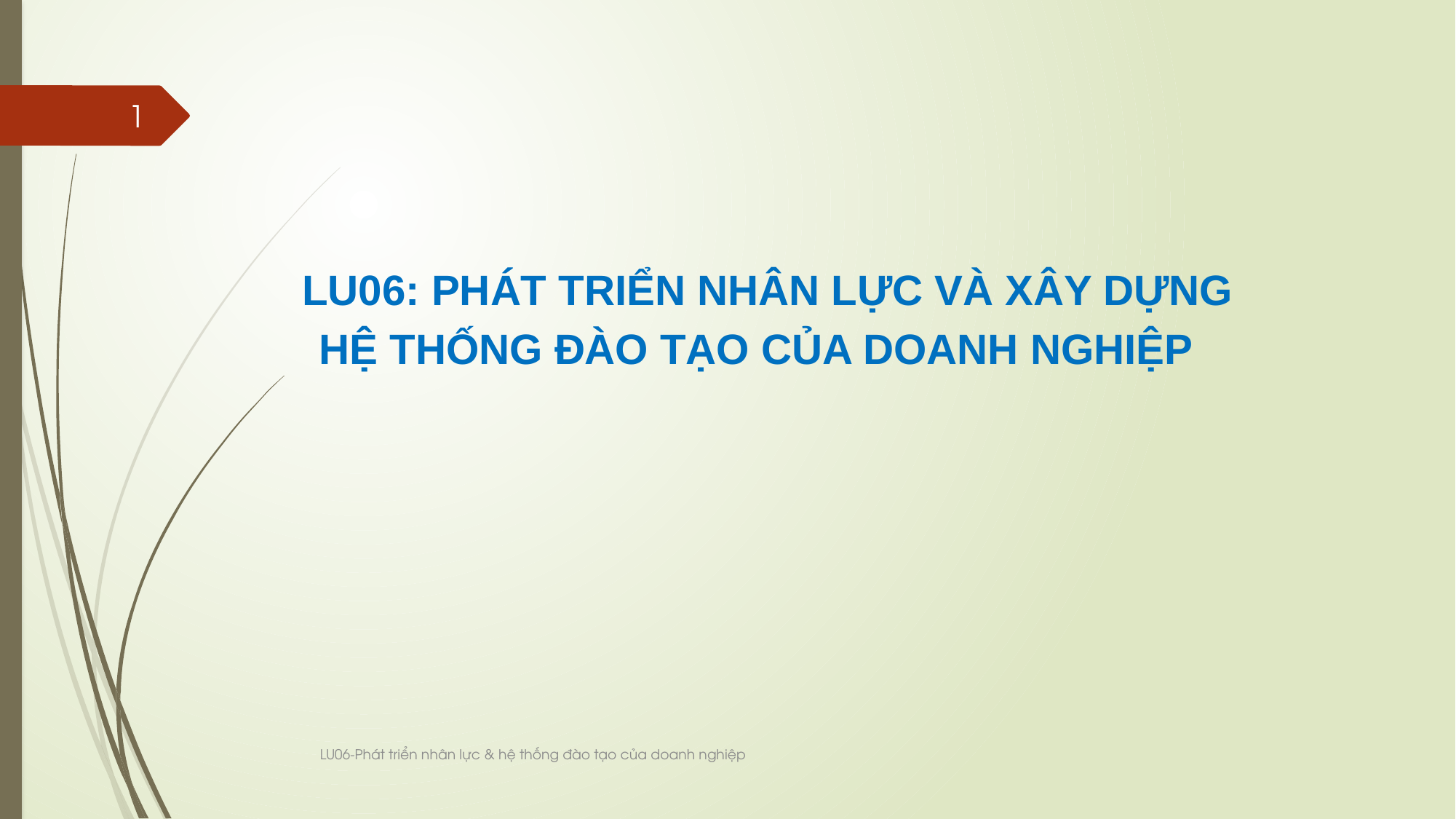

1

LU06: PHÁT TRIỂN NHÂN LỰC VÀ XÂY DỰNG HỆ THỐNG ĐÀO TẠO CỦA DOANH NGHIỆP

LU06-Phát triển nhân lực & hệ thống đào tạo của doanh nghiệp